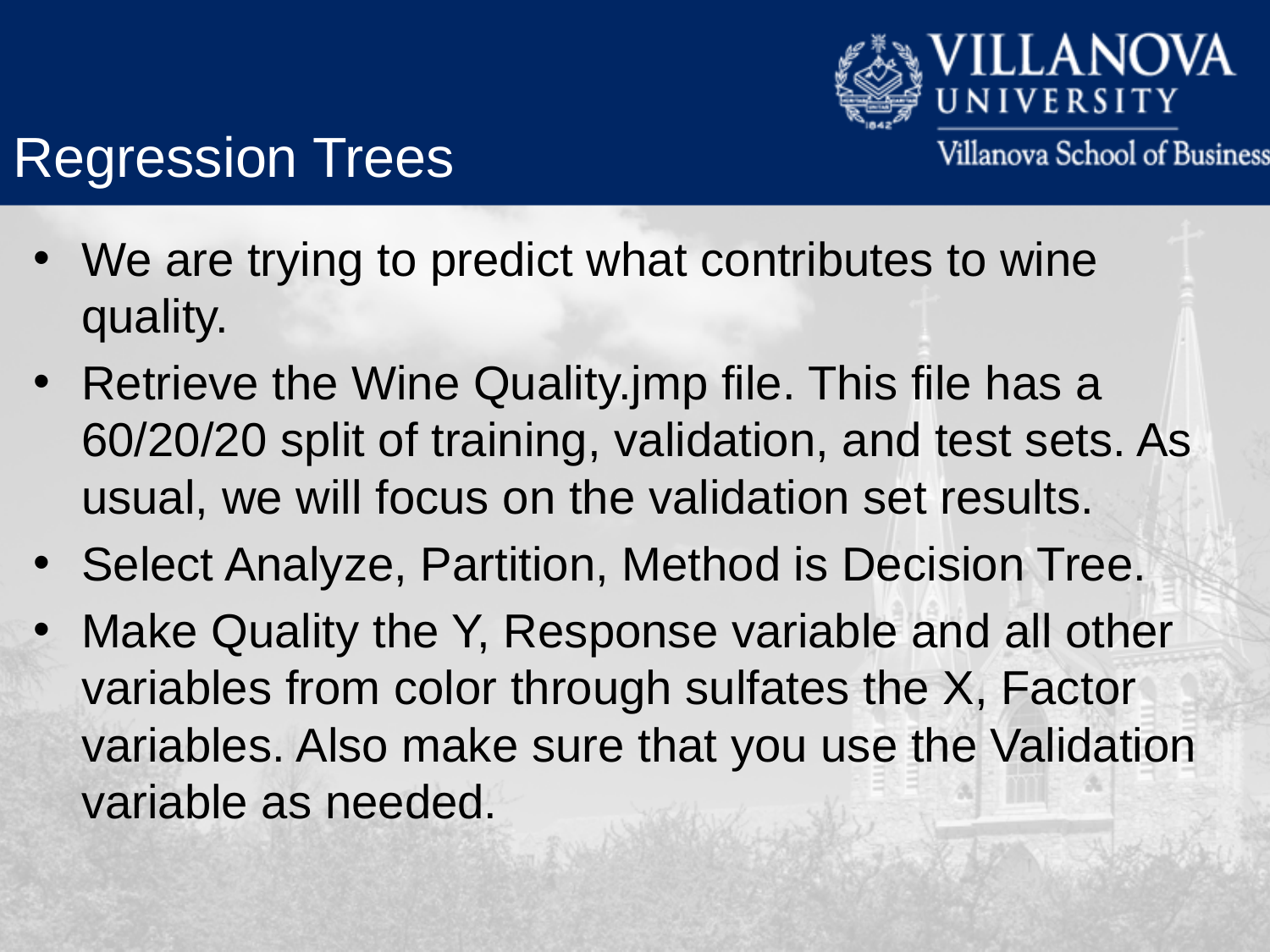

Regression Trees
We are trying to predict what contributes to wine quality.
Retrieve the Wine Quality.jmp file. This file has a 60/20/20 split of training, validation, and test sets. As usual, we will focus on the validation set results.
Select Analyze, Partition, Method is Decision Tree.
Make Quality the Y, Response variable and all other variables from color through sulfates the X, Factor variables. Also make sure that you use the Validation variable as needed.